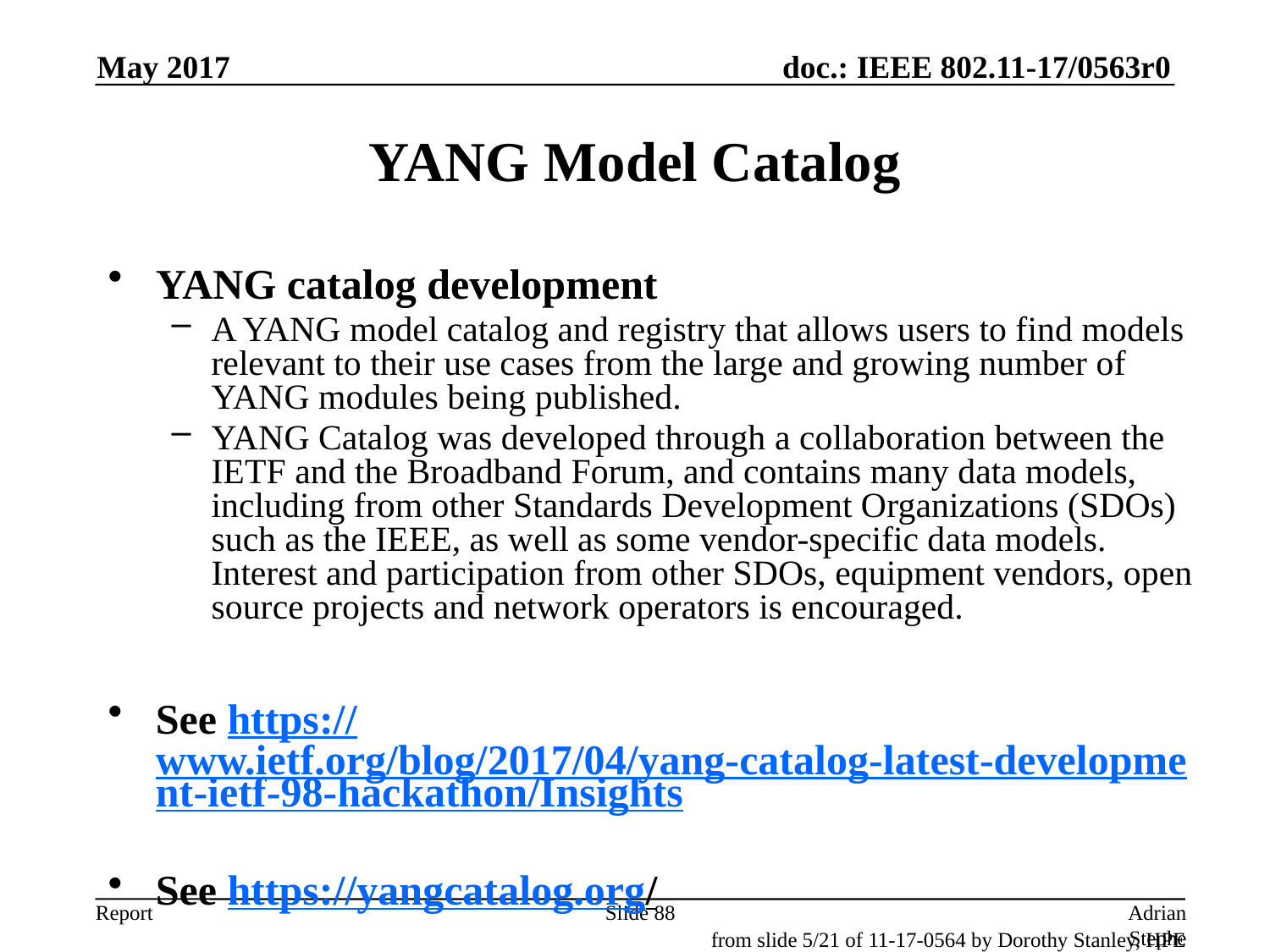

May 2017
# YANG Model Catalog

YANG catalog development
A YANG model catalog and registry that allows users to find models relevant to their use cases from the large and growing number of YANG modules being published.
YANG Catalog was developed through a collaboration between the IETF and the Broadband Forum, and contains many data models, including from other Standards Development Organizations (SDOs) such as the IEEE, as well as some vendor-specific data models. Interest and participation from other SDOs, equipment vendors, open source projects and network operators is encouraged.

See https://www.ietf.org/blog/2017/04/yang-catalog-latest-development-ietf-98-hackathon/Insights

See https://yangcatalog.org/

Slide 88
Adrian Stephens, Intel Corporation
from slide 5/21 of 11-17-0564 by Dorothy Stanley, HPE